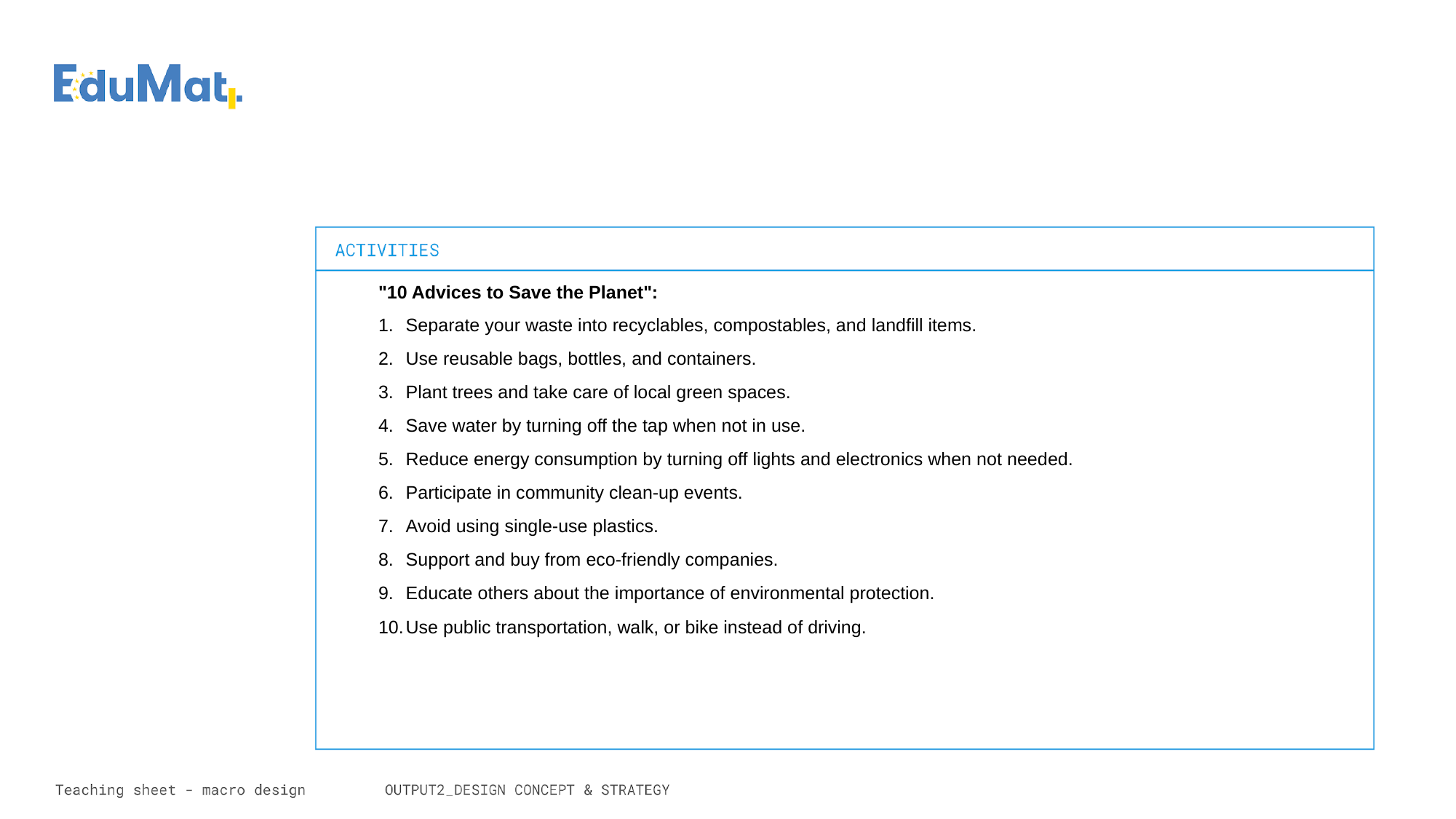

"10 Advices to Save the Planet":
Separate your waste into recyclables, compostables, and landfill items.
Use reusable bags, bottles, and containers.
Plant trees and take care of local green spaces.
Save water by turning off the tap when not in use.
Reduce energy consumption by turning off lights and electronics when not needed.
Participate in community clean-up events.
Avoid using single-use plastics.
Support and buy from eco-friendly companies.
Educate others about the importance of environmental protection.
Use public transportation, walk, or bike instead of driving.